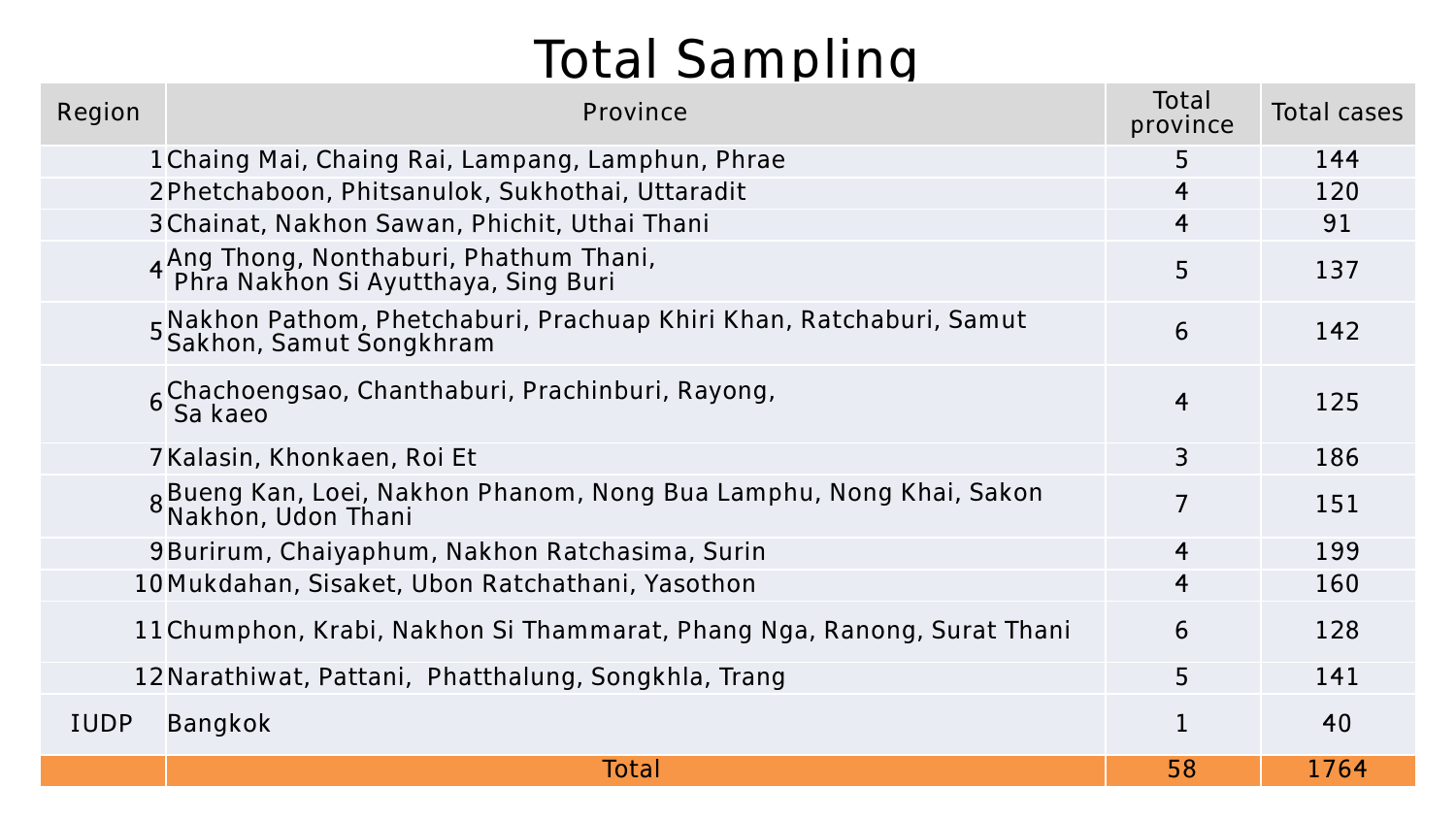

# Total Sampling
| Region | Province | Total province | Total cases |
| --- | --- | --- | --- |
| 1 | Chaing Mai, Chaing Rai, Lampang, Lamphun, Phrae | 5 | 144 |
| 2 | Phetchaboon, Phitsanulok, Sukhothai, Uttaradit | 4 | 120 |
| 3 | Chainat, Nakhon Sawan, Phichit, Uthai Thani | 4 | 91 |
| 4 | Ang Thong, Nonthaburi, Phathum Thani, Phra Nakhon Si Ayutthaya, Sing Buri | 5 | 137 |
| 5 | Nakhon Pathom, Phetchaburi, Prachuap Khiri Khan, Ratchaburi, Samut Sakhon, Samut Songkhram | 6 | 142 |
| 6 | Chachoengsao, Chanthaburi, Prachinburi, Rayong, Sa kaeo | 4 | 125 |
| 7 | Kalasin, Khonkaen, Roi Et | 3 | 186 |
| 8 | Bueng Kan, Loei, Nakhon Phanom, Nong Bua Lamphu, Nong Khai, Sakon Nakhon, Udon Thani | 7 | 151 |
| 9 | Burirum, Chaiyaphum, Nakhon Ratchasima, Surin | 4 | 199 |
| 10 | Mukdahan, Sisaket, Ubon Ratchathani, Yasothon | 4 | 160 |
| 11 | Chumphon, Krabi, Nakhon Si Thammarat, Phang Nga, Ranong, Surat Thani | 6 | 128 |
| 12 | Narathiwat, Pattani, Phatthalung, Songkhla, Trang | 5 | 141 |
| IUDP | Bangkok | 1 | 40 |
|  | Total | 58 | 1764 |